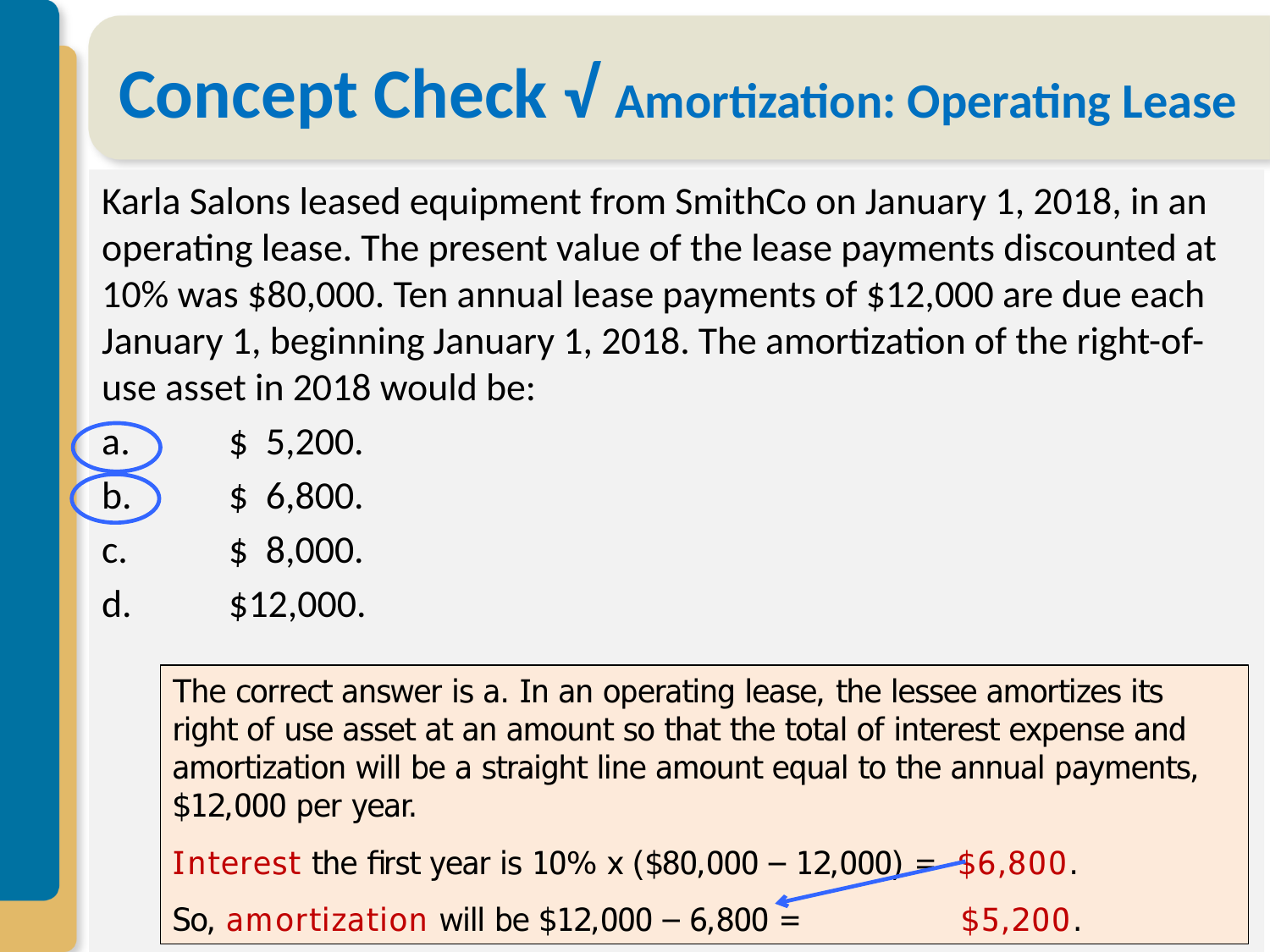

# Concept Check √ Amortization: Operating Lease
Karla Salons leased equipment from SmithCo on January 1, 2018, in an operating lease. The present value of the lease payments discounted at 10% was $80,000. Ten annual lease payments of $12,000 are due each January 1, beginning January 1, 2018. The amortization of the right-of-use asset in 2018 would be:
a.	$  5,200.
b.	$  6,800.
c.	$  8,000.
d.	$12,000.

The correct answer is a. In an operating lease, the lessee amortizes its right of use asset at an amount so that the total of interest expense and amortization will be a straight line amount equal to the annual payments, $12,000 per year.
Interest the first year is 10% x ($80,000 – 12,000) =  $6,800.
So, amortization will be $12,000 – 6,800 =                $5,200.